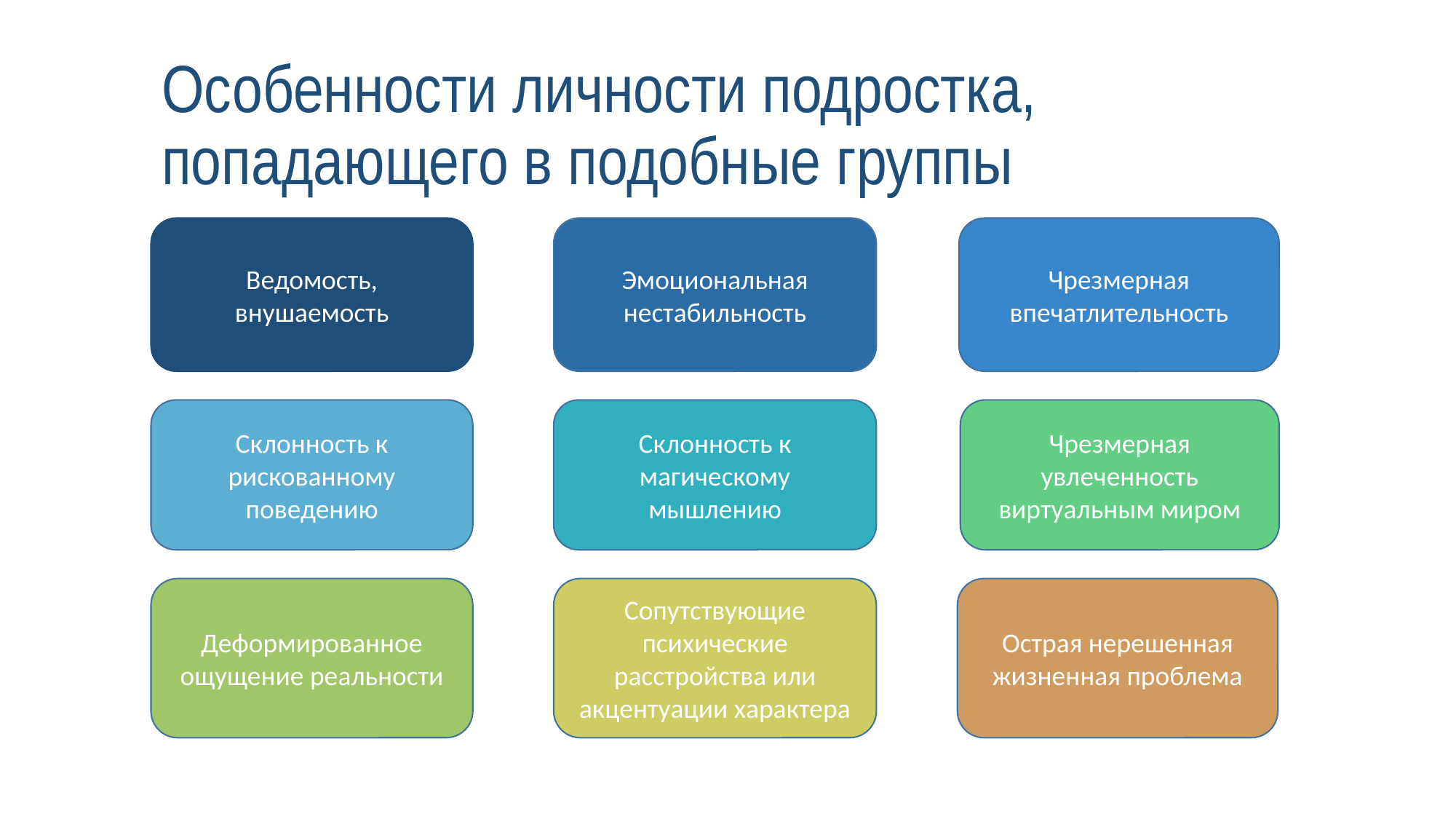

# Особенности личности подростка, попадающего в подобные группы

Ведомость,
внушаемость
Эмоциональная нестабильность
Чрезмерная впечатлительность
Склонность к магическому мышлению
Чрезмерная увлеченность виртуальным миром
Склонность к рискованному поведению
Сопутствующие психические расстройства или акцентуации характера
Деформированное ощущение реальности
Острая нерешенная жизненная проблема